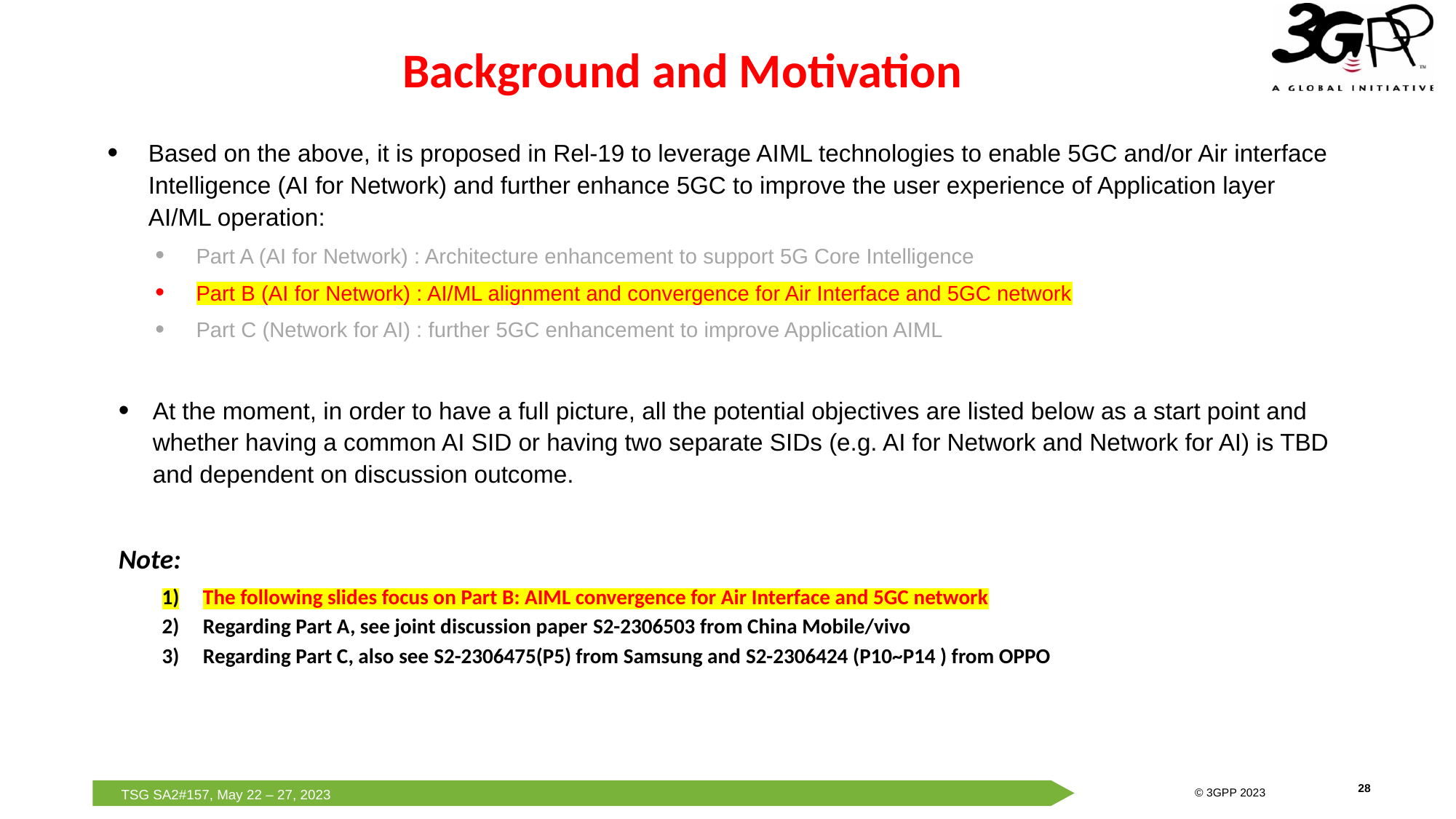

# Background and Motivation
Based on the above, it is proposed in Rel-19 to leverage AIML technologies to enable 5GC and/or Air interface Intelligence (AI for Network) and further enhance 5GC to improve the user experience of Application layer AI/ML operation:
Part A (AI for Network) : Architecture enhancement to support 5G Core Intelligence
Part B (AI for Network) : AI/ML alignment and convergence for Air Interface and 5GC network
Part C (Network for AI) : further 5GC enhancement to improve Application AIML

At the moment, in order to have a full picture, all the potential objectives are listed below as a start point and whether having a common AI SID or having two separate SIDs (e.g. AI for Network and Network for AI) is TBD and dependent on discussion outcome.

Note:
The following slides focus on Part B: AIML convergence for Air Interface and 5GC network
Regarding Part A, see joint discussion paper S2-2306503 from China Mobile/vivo
Regarding Part C, also see S2-2306475(P5) from Samsung and S2-2306424 (P10~P14 ) from OPPO